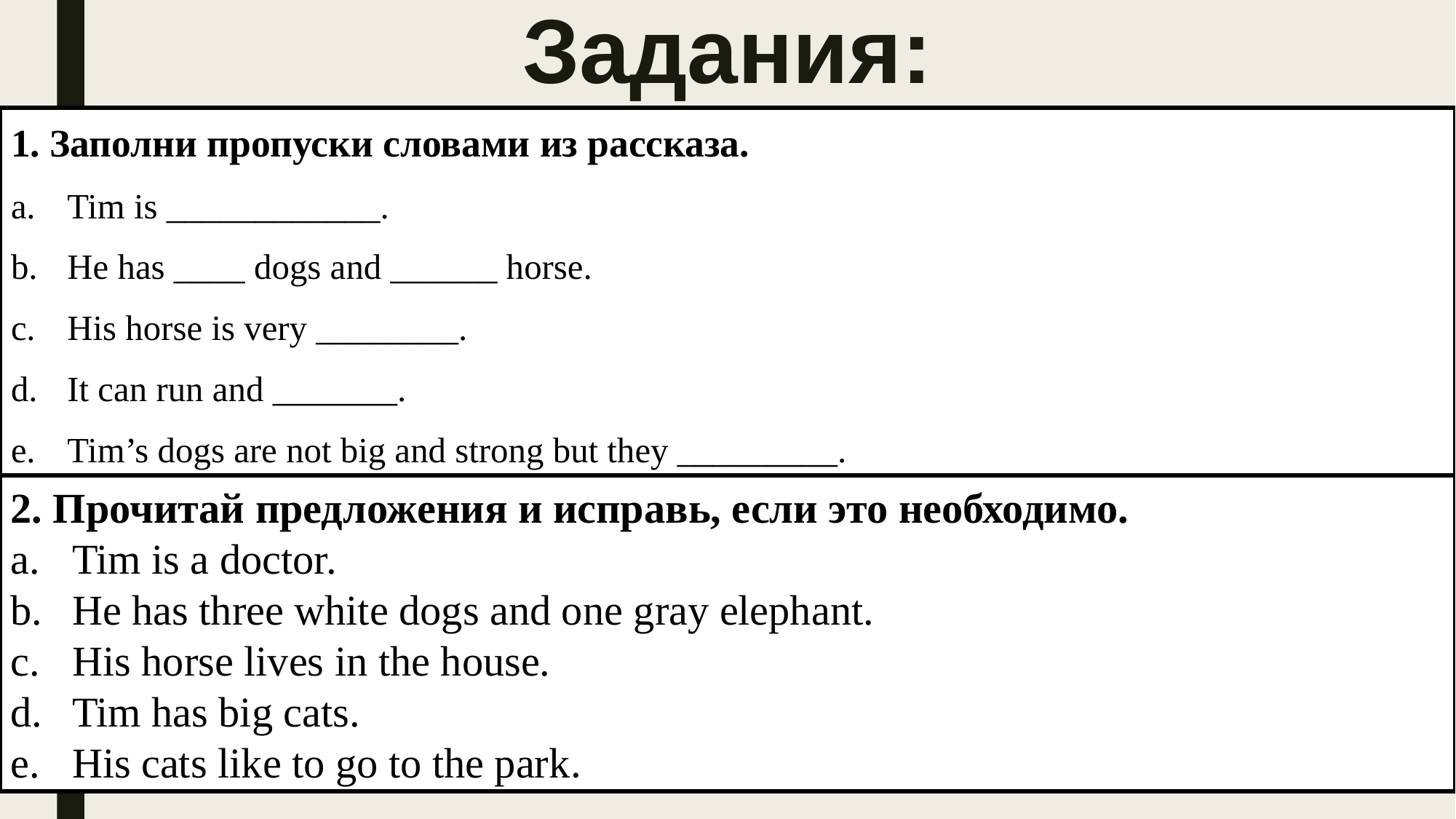

# Задания:
1. Заполни пропуски словами из рассказа.
Tim is ____________.
He has ____ dogs and ______ horse.
His horse is very ________.
It can run and _______.
Tim’s dogs are not big and strong but they _________.

2. Прочитай предложения и исправь, если это необходимо.
Tim is a doctor.
He has three white dogs and one gray elephant.
His horse lives in the house.
Tim has big cats.
His cats like to go to the park.